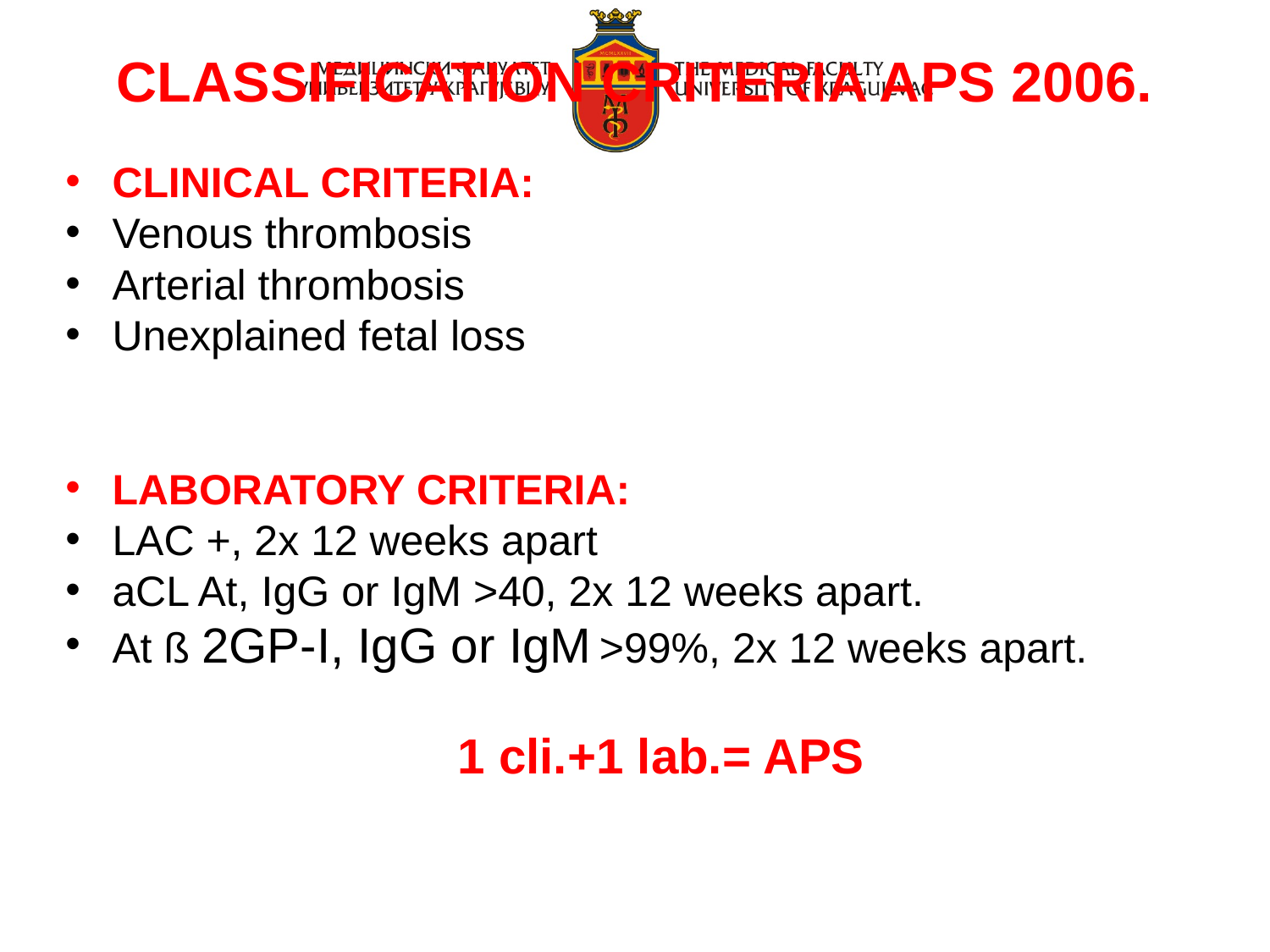

CLASSIFICATION CRITERIA APS 2006.
CLINICAL CRITERIA:
Venous thrombosis
Arterial thrombosis
Unexplained fetal loss

LABORATORY CRITERIA:
LAC +, 2x 12 weeks apart
aCL At, IgG or IgM >40, 2x 12 weeks apart.
At ß 2GP-I, IgG or IgM >99%, 2x 12 weeks apart.

                                 1 cli.+1 lab.= APS